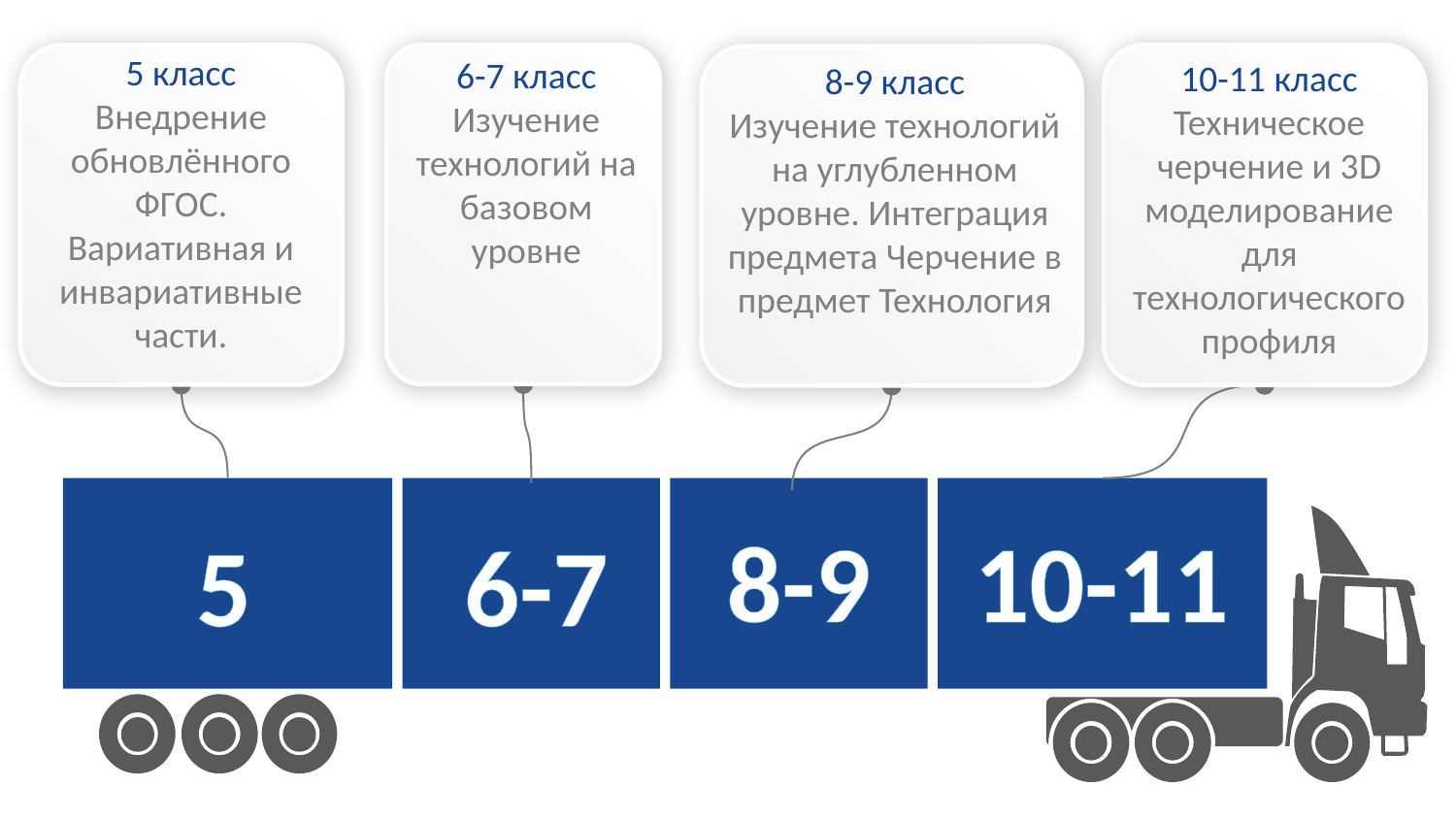

5 класс
Внедрение обновлённого ФГОС. Вариативная и инвариативные части.

6-7 класс
Изучение технологий на базовом уровне

10-11 класс
Техническое черчение и 3D моделирование для технологического профиля
8-9 класс
Изучение технологий на углубленном уровне. Интеграция предмета Черчение в предмет Технология

8-9
10-11
5
6-7